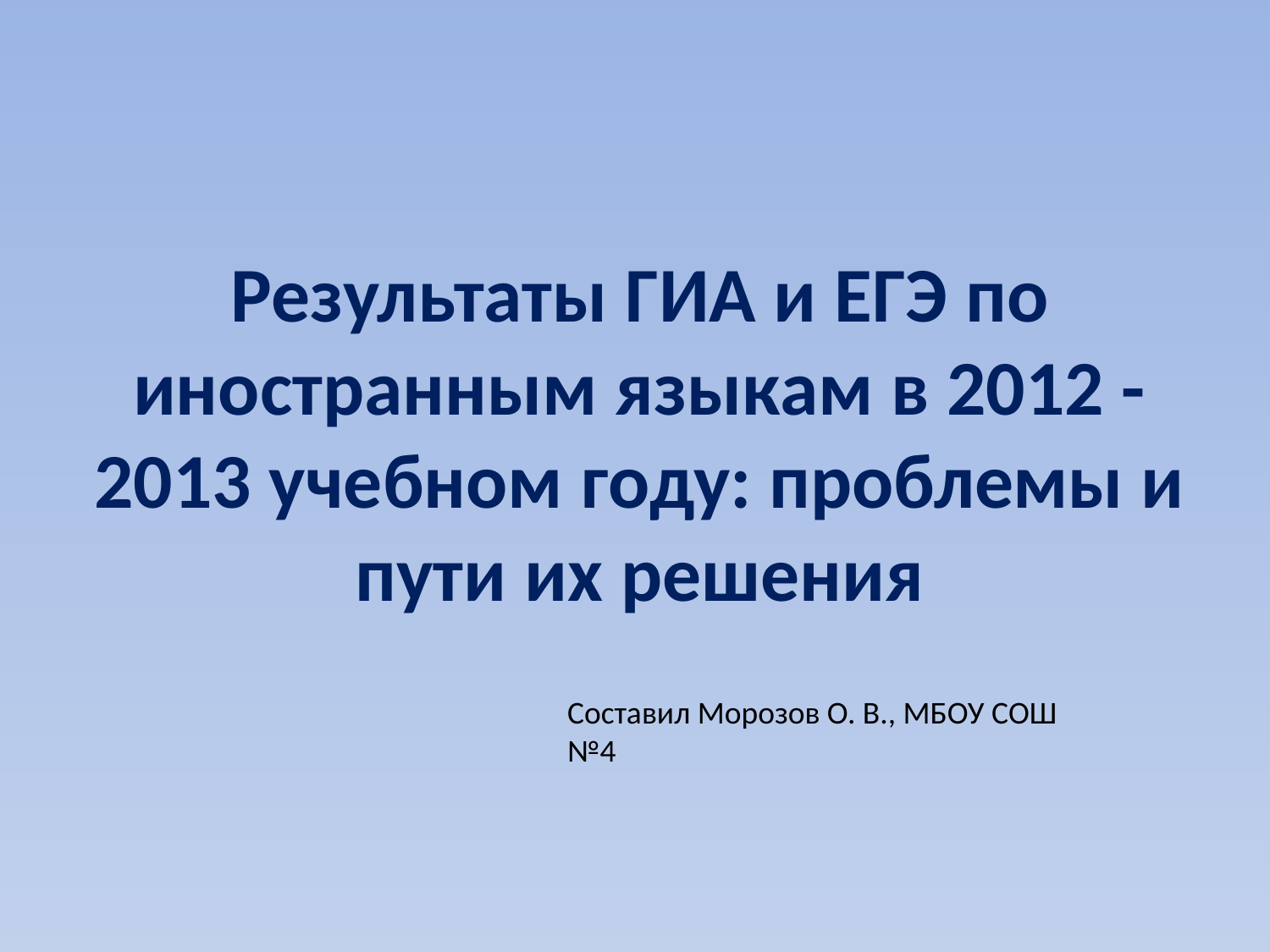

Результаты ГИА и ЕГЭ по иностранным языкам в 2012 - 2013 учебном году: проблемы и пути их решения
Составил Морозов О. В., МБОУ СОШ №4